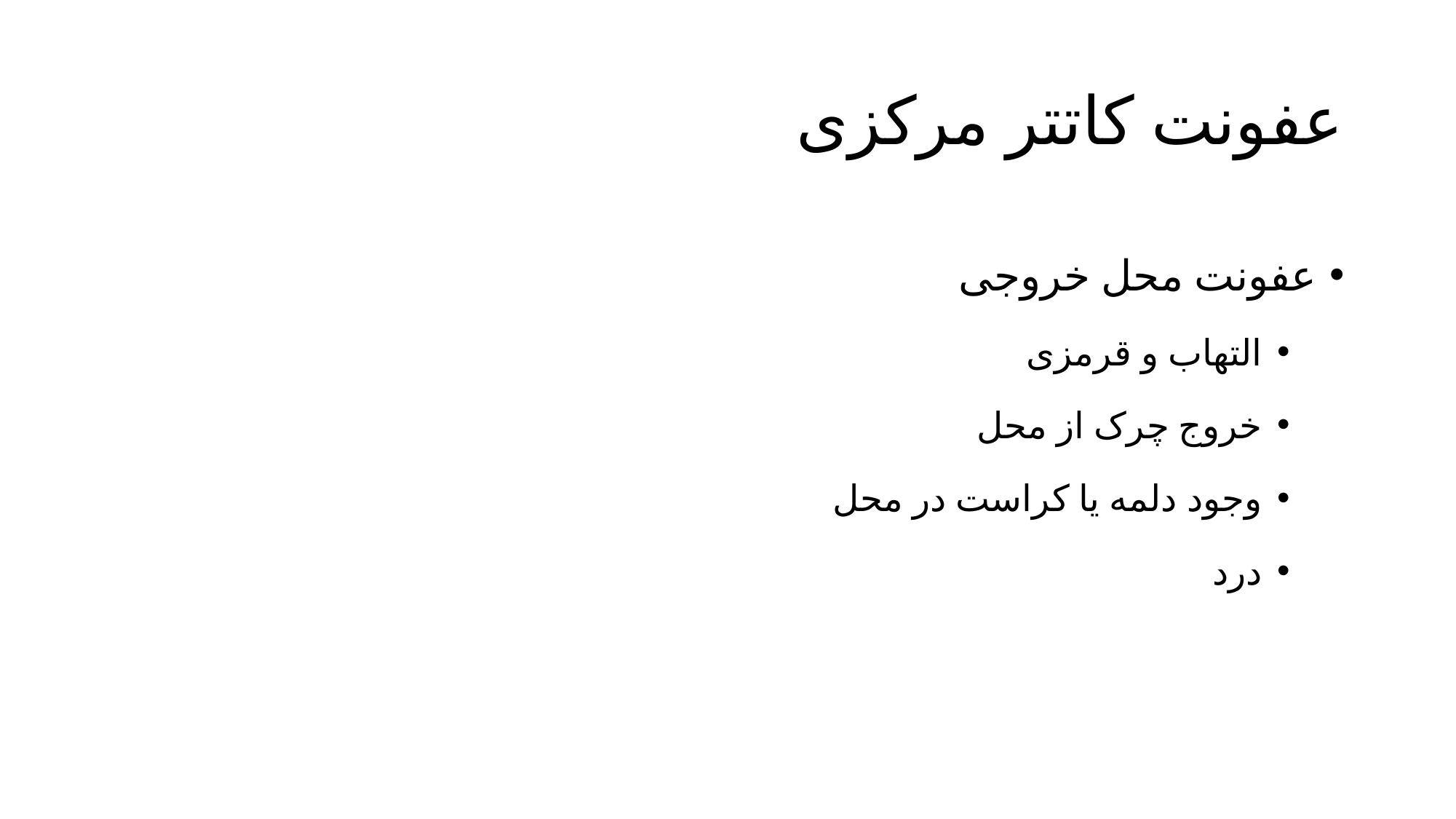

# عفونت کاتتر مرکزی
عفونت محل خروجی
التهاب و قرمزی
خروج چرک از محل
وجود دلمه یا کراست در محل
درد